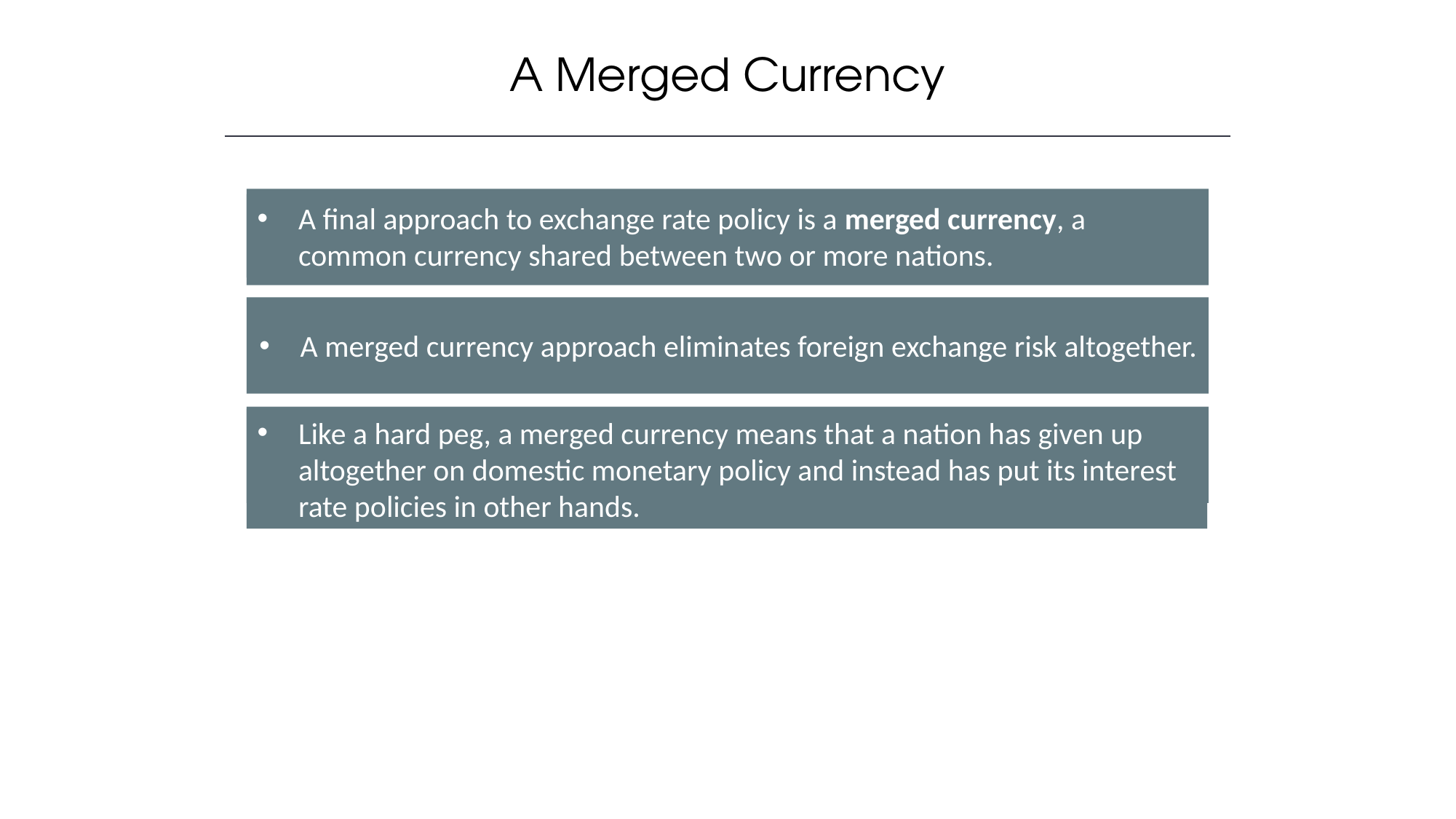

A Merged Currency
HAWKES LEARNING

A final approach to exchange rate policy is a merged currency, a common currency shared between two or more nations.

A merged currency approach eliminates foreign exchange risk altogether.

Like a hard peg, a merged currency means that a nation has given up altogether on domestic monetary policy and instead has put its interest rate policies in other hands.